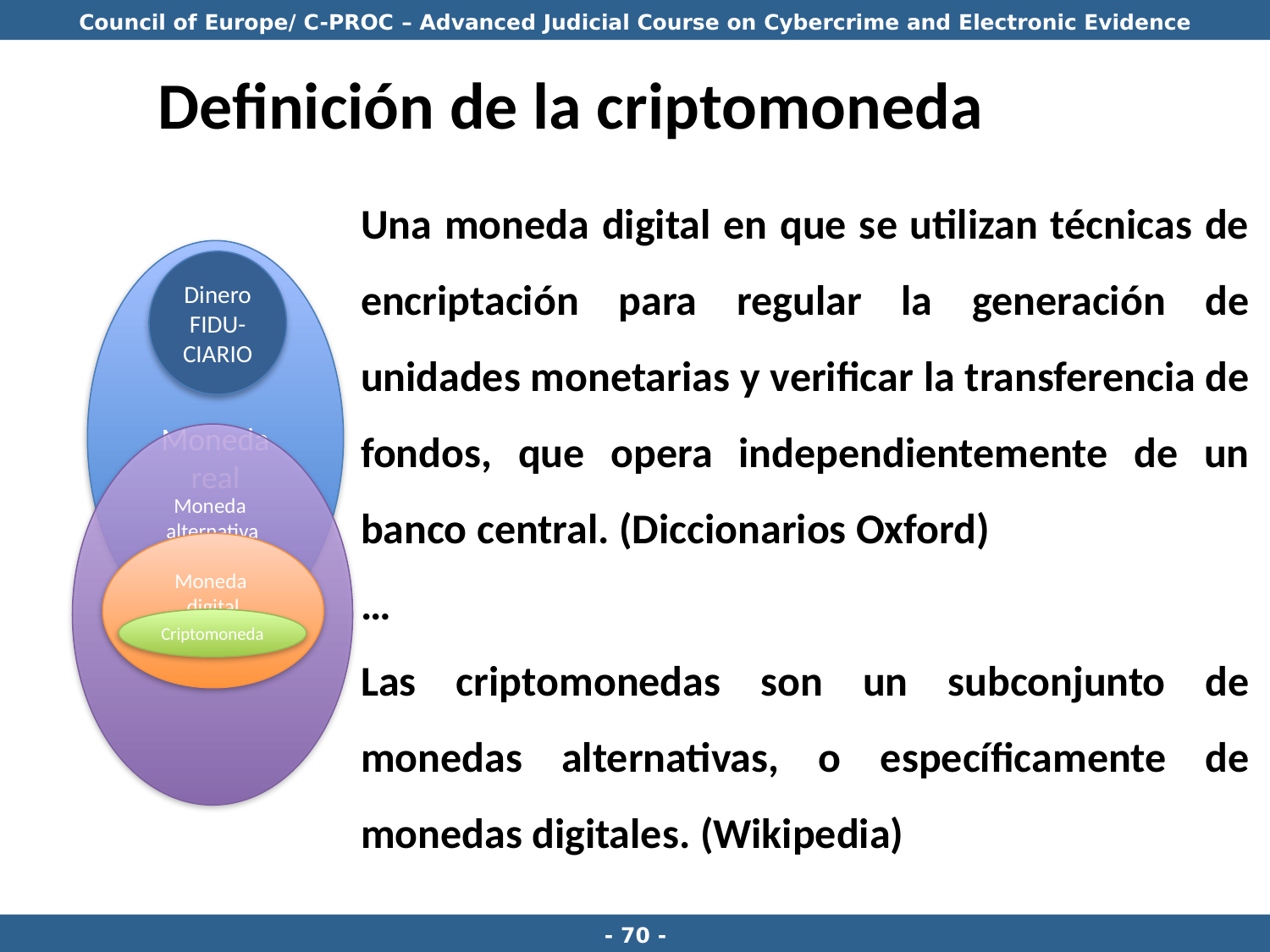

Definición de la criptomoneda
Una moneda digital en que se utilizan técnicas de encriptación para regular la generación de unidades monetarias y verificar la transferencia de fondos, que opera independientemente de un banco central. (Diccionarios Oxford)
…
Las criptomonedas son un subconjunto de monedas alternativas, o específicamente de monedas digitales. (Wikipedia)

Moneda real

Dinero FIDU-CIARIO

Moneda
alternativa

Moneda
digital

Criptomoneda